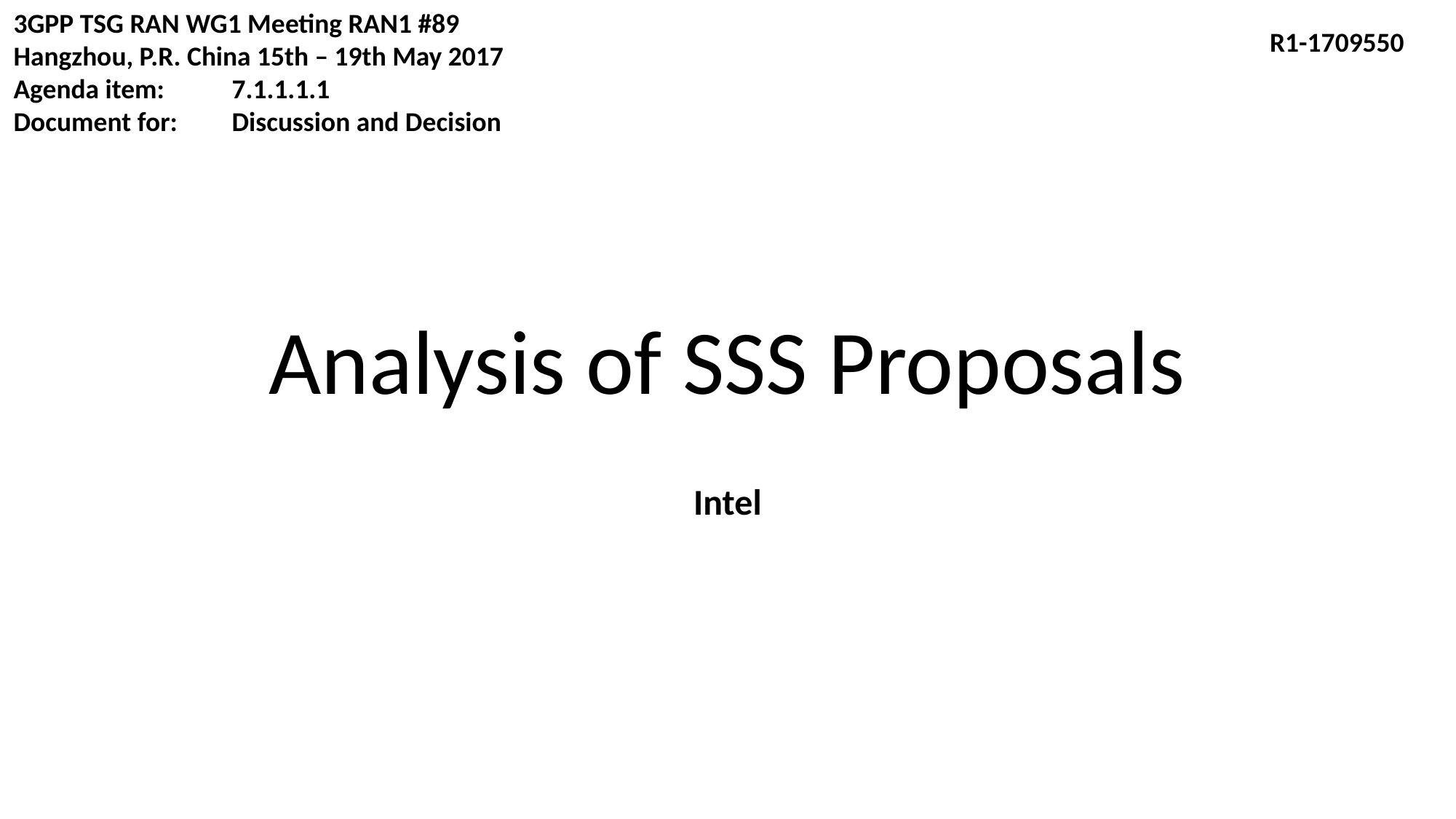

3GPP TSG RAN WG1 Meeting RAN1 #89
Hangzhou, P.R. China 15th – 19th May 2017
Agenda item:	7.1.1.1.1
Document for:	Discussion and Decision
R1-1709550
# Analysis of SSS Proposals
Intel